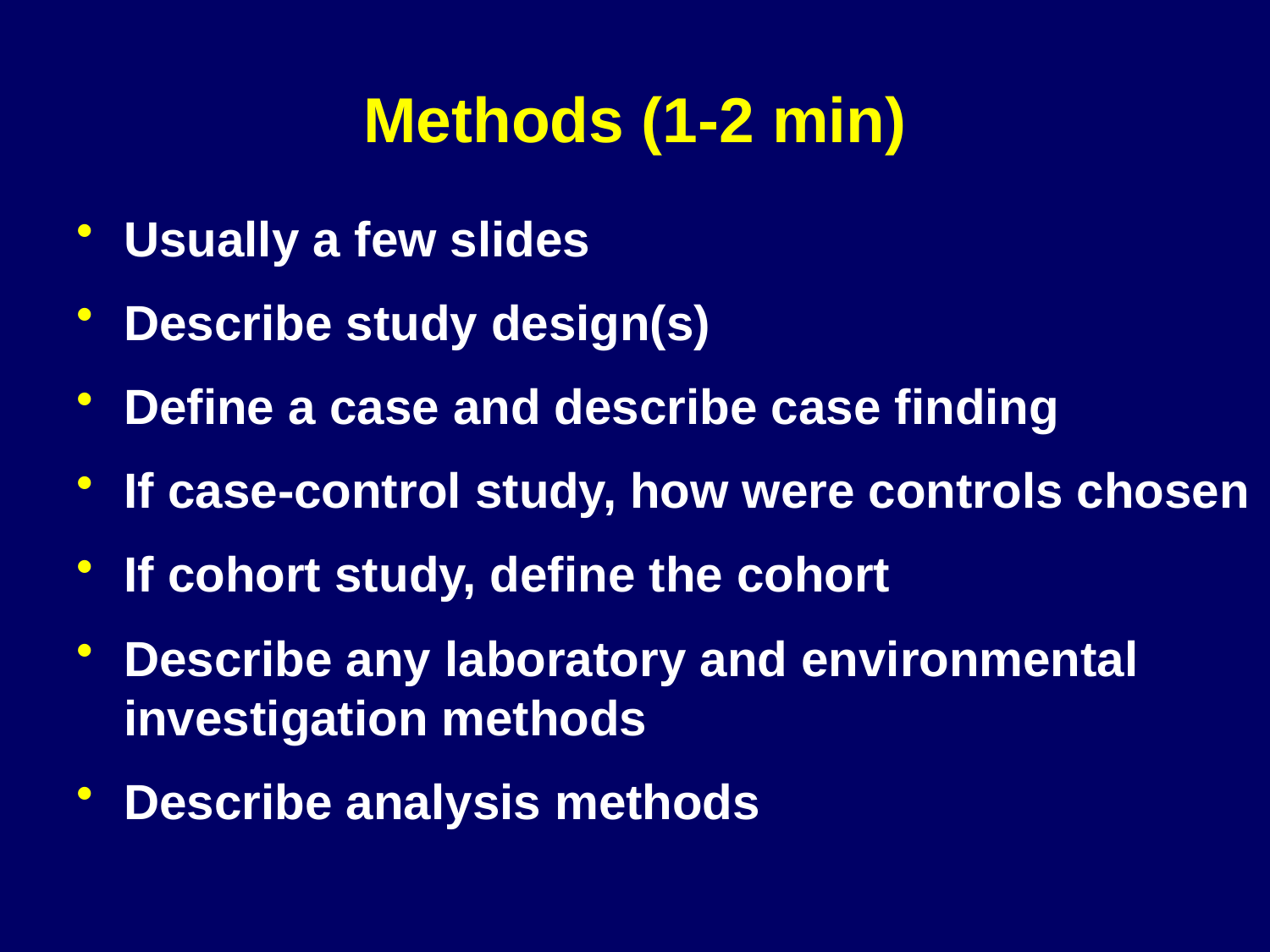

# Methods (1-2 min)
Usually a few slides
Describe study design(s)
Define a case and describe case finding
If case-control study, how were controls chosen
If cohort study, define the cohort
Describe any laboratory and environmental investigation methods
Describe analysis methods